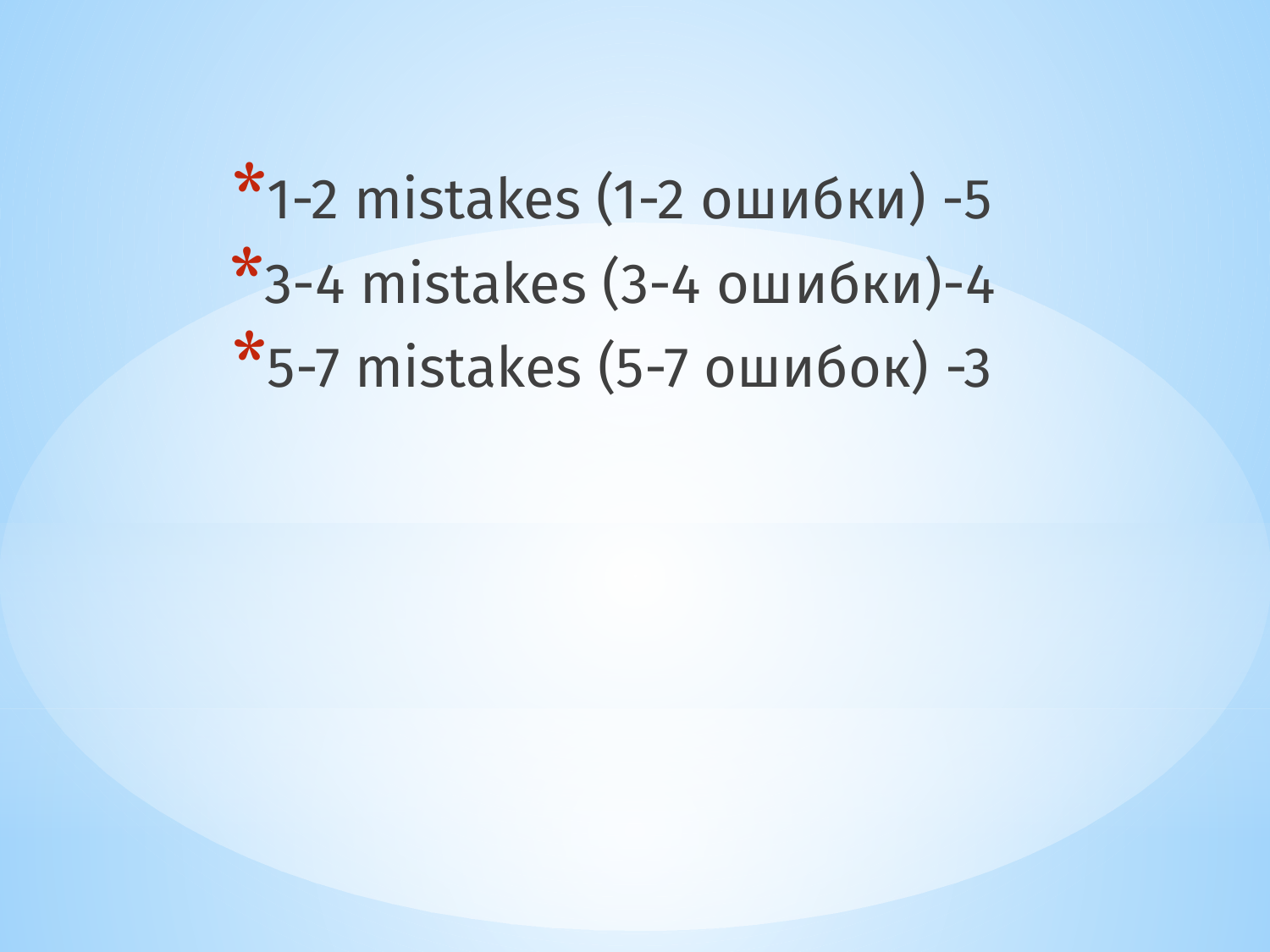

1-2 mistakes (1-2 ошибки) -5
3-4 mistakes (3-4 ошибки)-4
5-7 mistakes (5-7 ошибок) -3

#